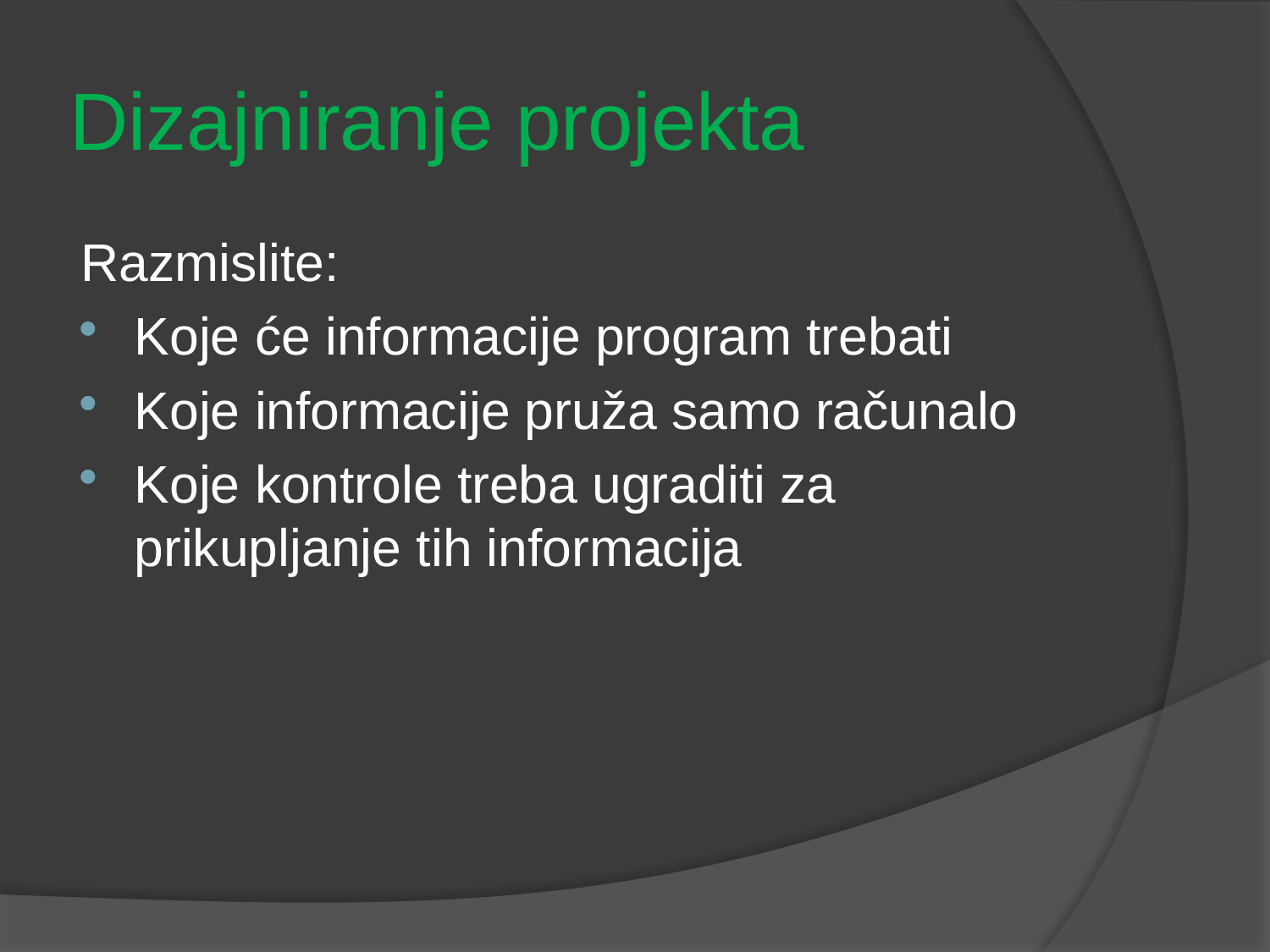

# Dizajniranje projekta
Razmislite:
Koje će informacije program trebati
Koje informacije pruža samo računalo
Koje kontrole treba ugraditi za prikupljanje tih informacija